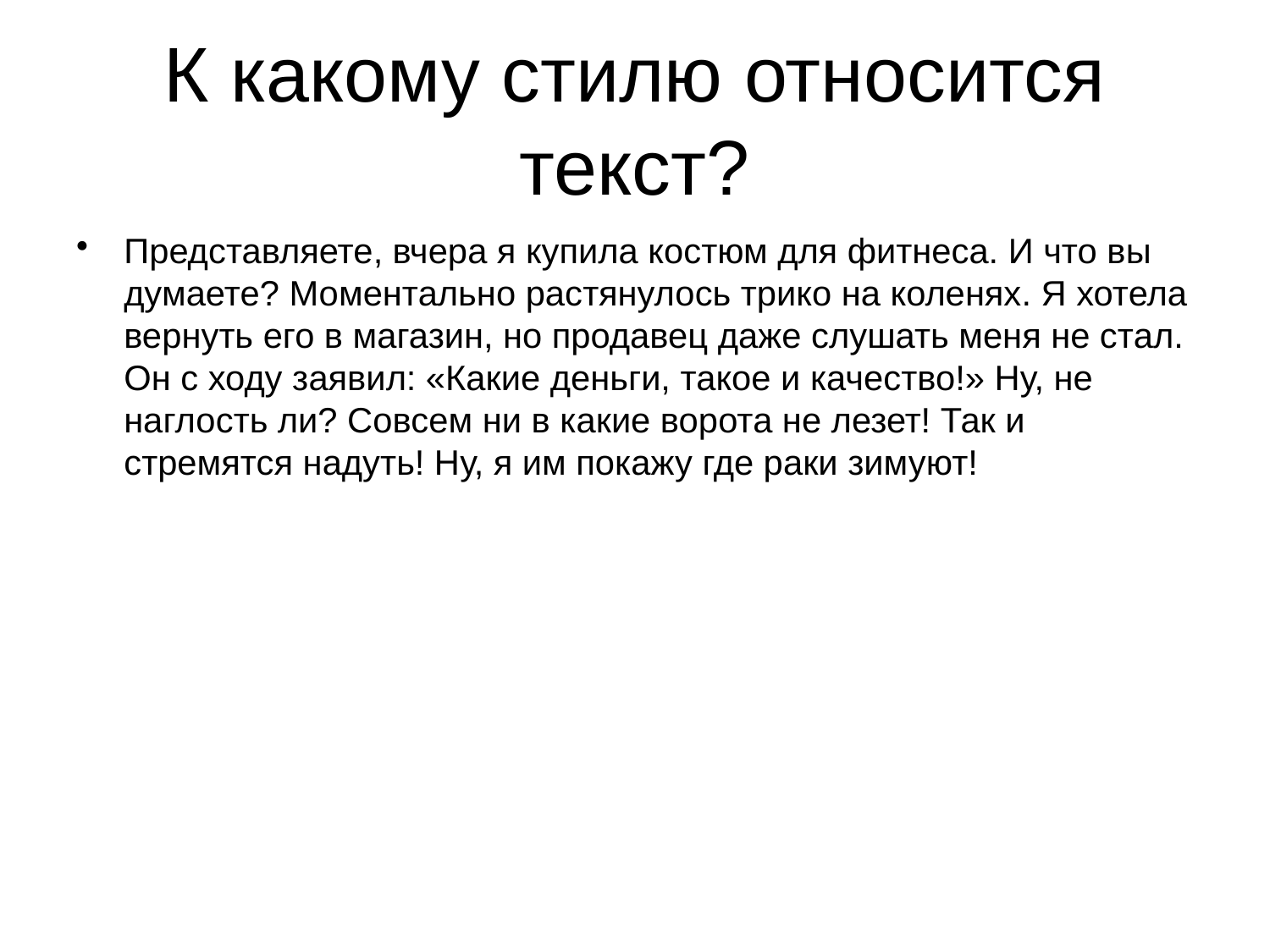

# К какому стилю относится текст?
Представляете, вчера я купила костюм для фитнеса. И что вы думаете? Моментально растянулось трико на коленях. Я хотела вернуть его в магазин, но продавец даже слушать меня не стал. Он с ходу заявил: «Какие деньги, такое и качество!» Ну, не наглость ли? Совсем ни в какие ворота не лезет! Так и стремятся надуть! Ну, я им покажу где раки зимуют!